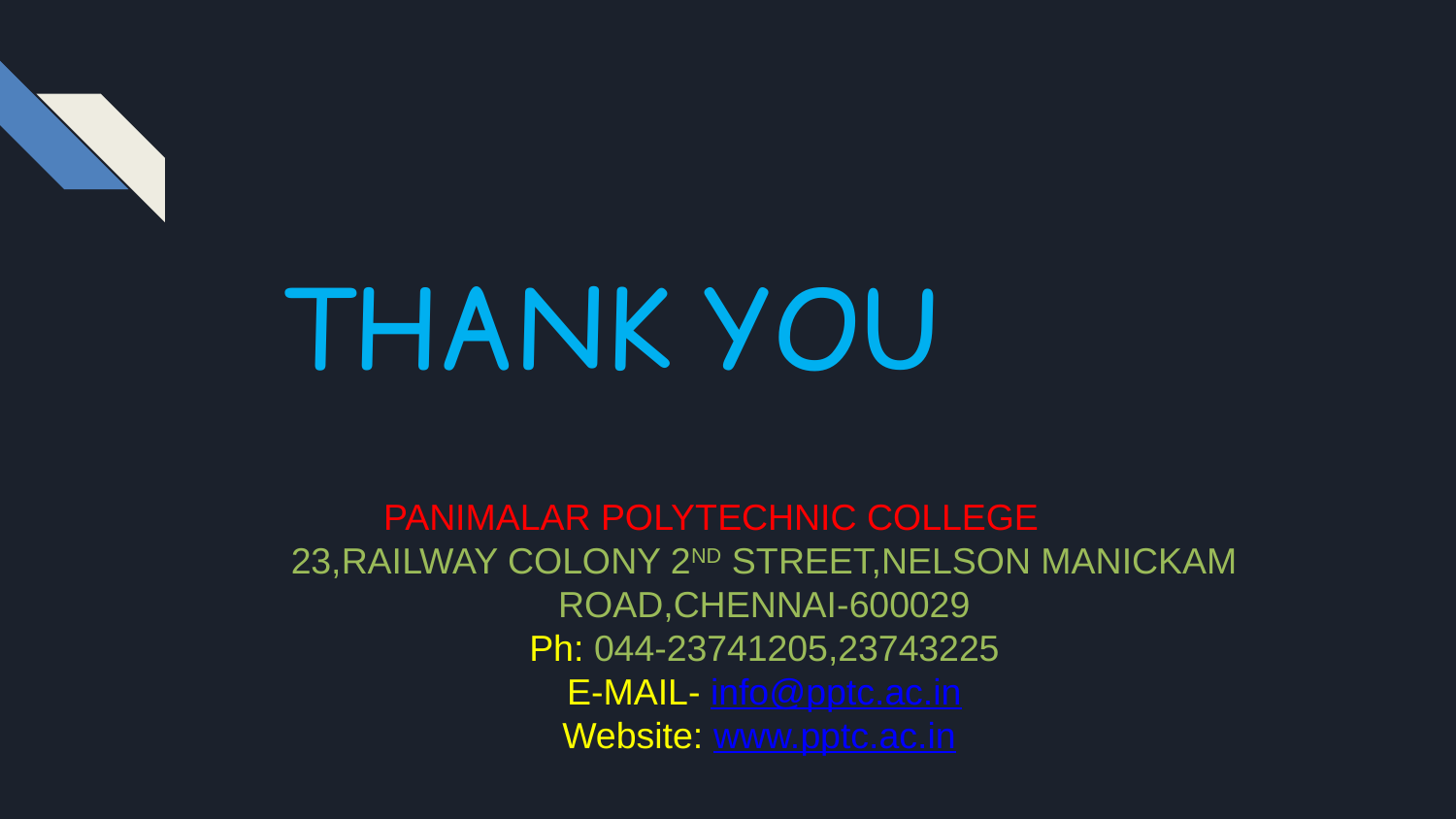

# THANK YOU
               PANIMALAR POLYTECHNIC COLLEGE
23,RAILWAY COLONY 2ND STREET,NELSON MANICKAM ROAD,CHENNAI-600029
Ph: 044-23741205,23743225
E-MAIL- info@pptc.ac.in
Website: www.pptc.ac.in